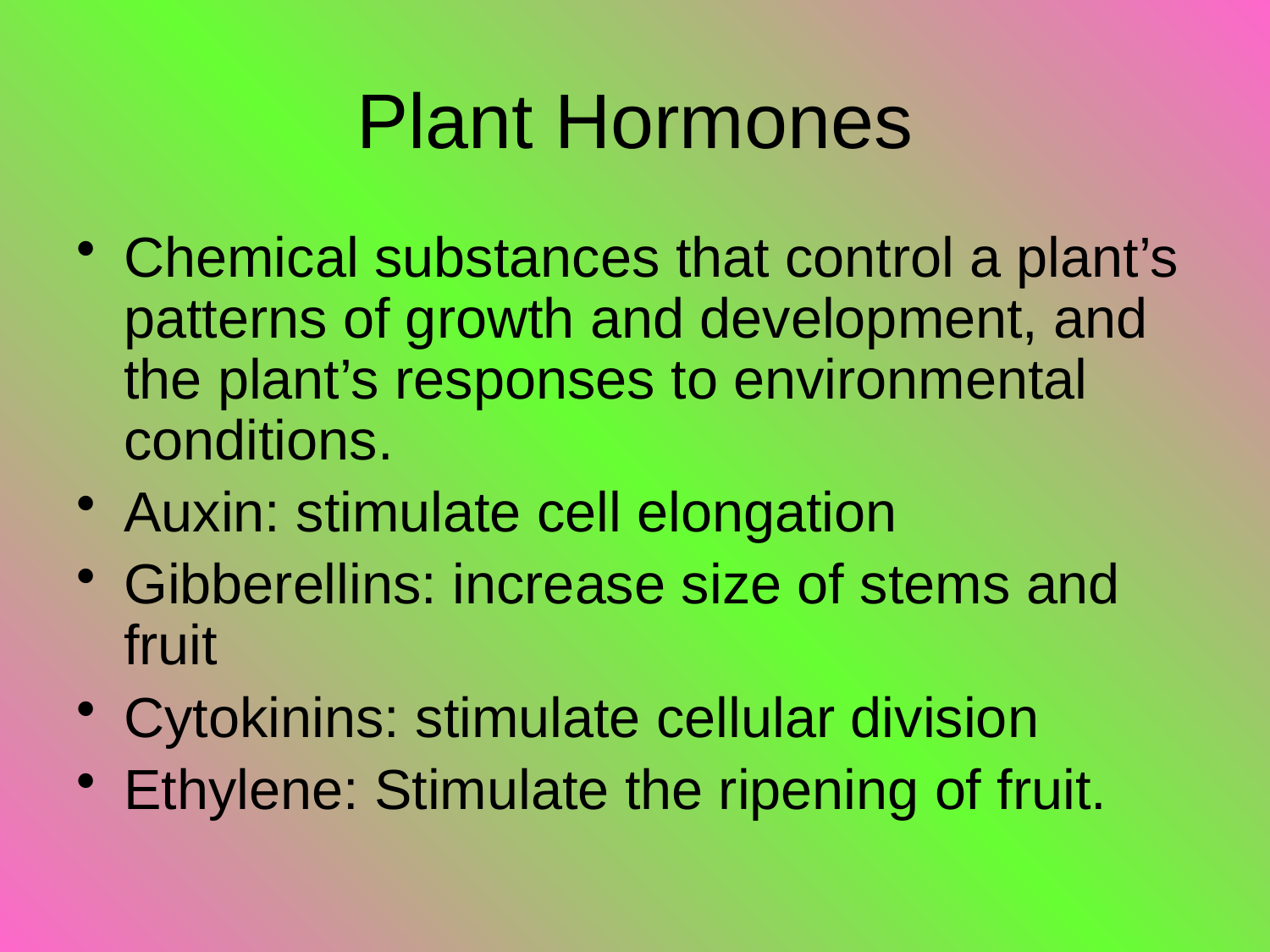

# Plant Hormones
Chemical substances that control a plant’s patterns of growth and development, and the plant’s responses to environmental conditions.
Auxin: stimulate cell elongation
Gibberellins: increase size of stems and fruit
Cytokinins: stimulate cellular division
Ethylene: Stimulate the ripening of fruit.